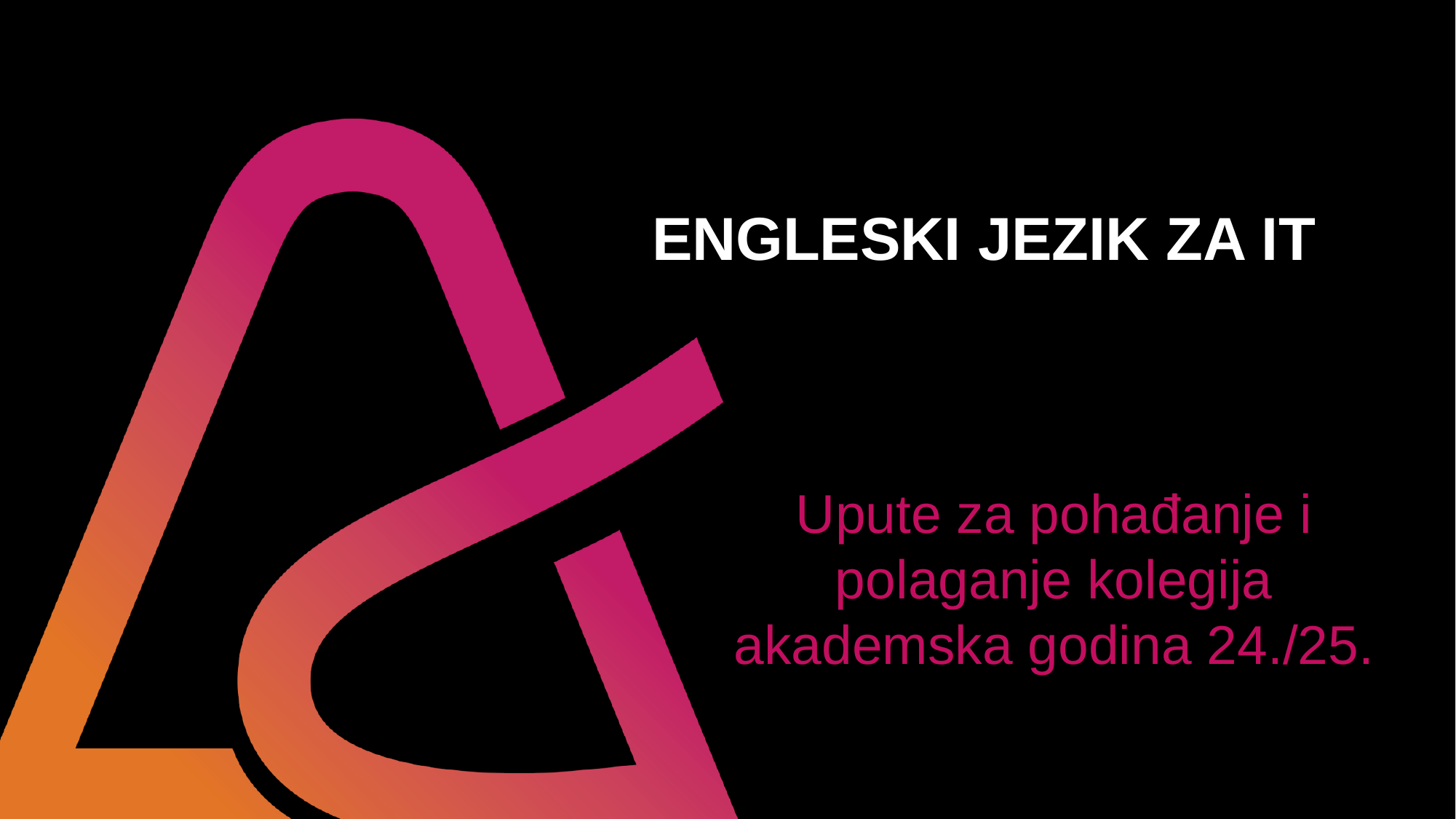

# ENGLESKI JEZIK ZA IT
Upute za pohađanje i polaganje kolegija
akademska godina 24./25.